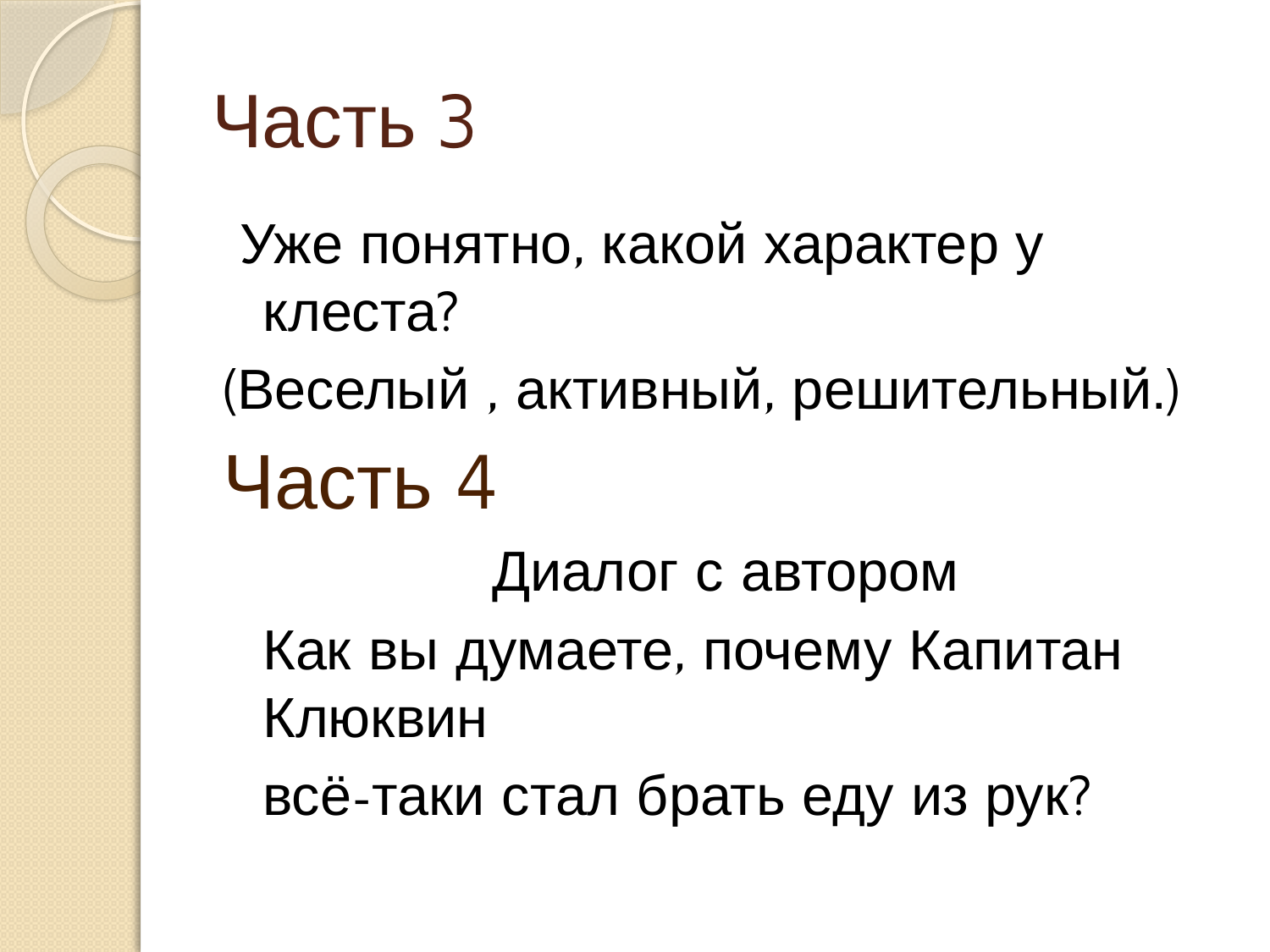

# Часть 3
 Уже понятно, какой характер у клеста?
(Веселый , активный, решительный.)
Часть 4
Диалог с автором
Как вы думаете, почему Капитан Клюквин
всё-таки стал брать еду из рук?